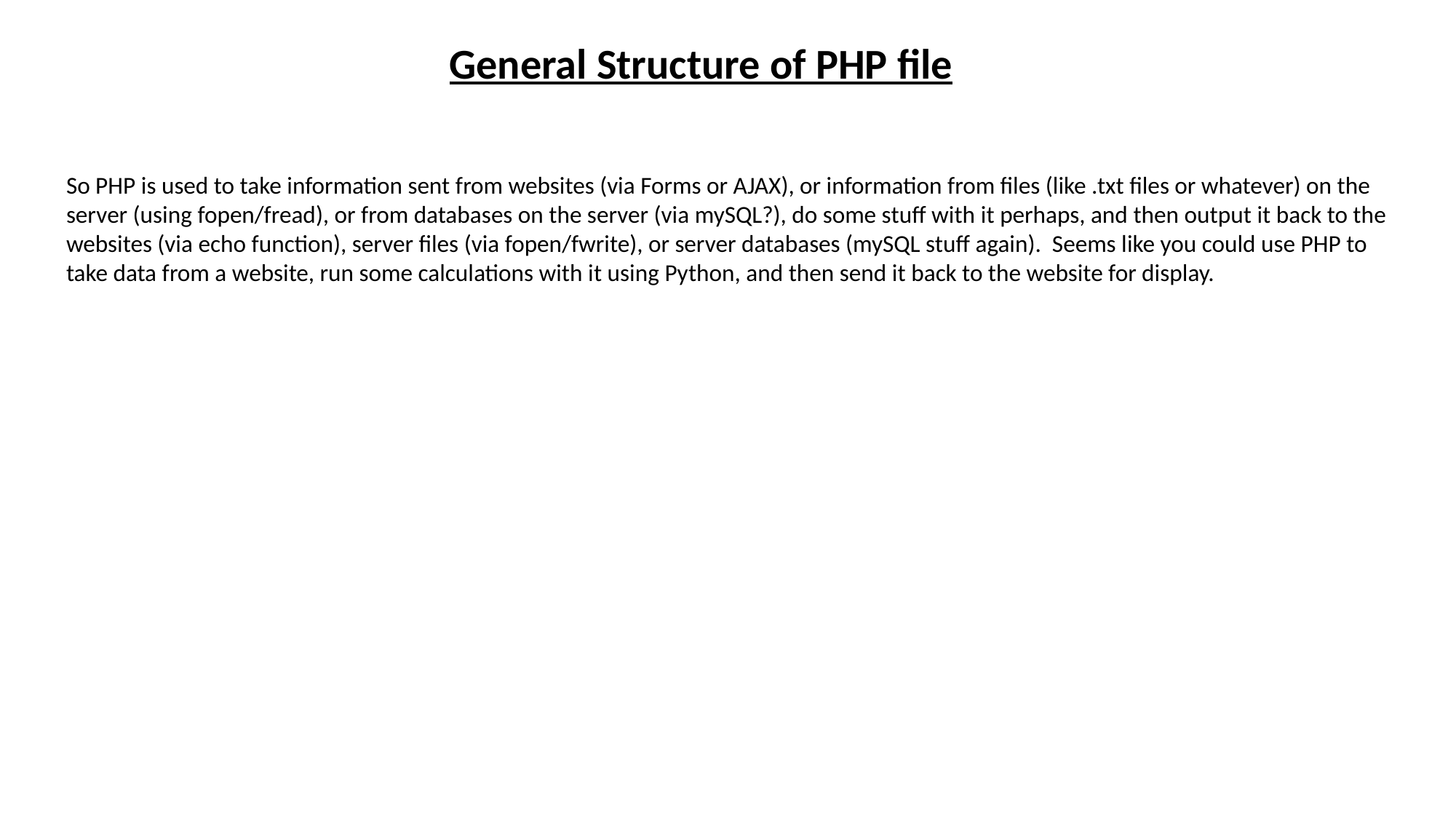

General Structure of PHP file
So PHP is used to take information sent from websites (via Forms or AJAX), or information from files (like .txt files or whatever) on the server (using fopen/fread), or from databases on the server (via mySQL?), do some stuff with it perhaps, and then output it back to the websites (via echo function), server files (via fopen/fwrite), or server databases (mySQL stuff again).  Seems like you could use PHP to take data from a website, run some calculations with it using Python, and then send it back to the website for display.